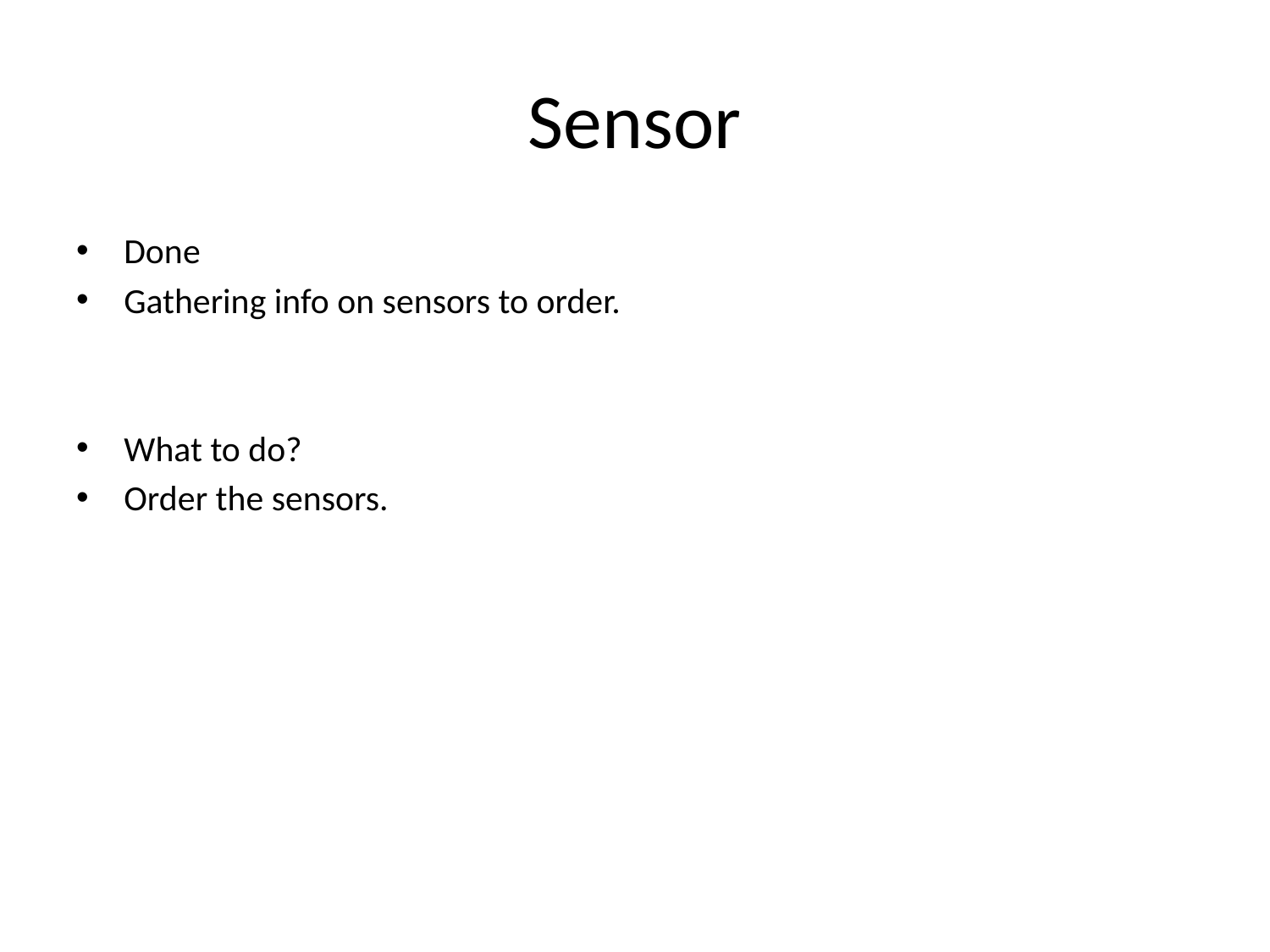

# Sensor
Done
Gathering info on sensors to order.

What to do?
Order the sensors.